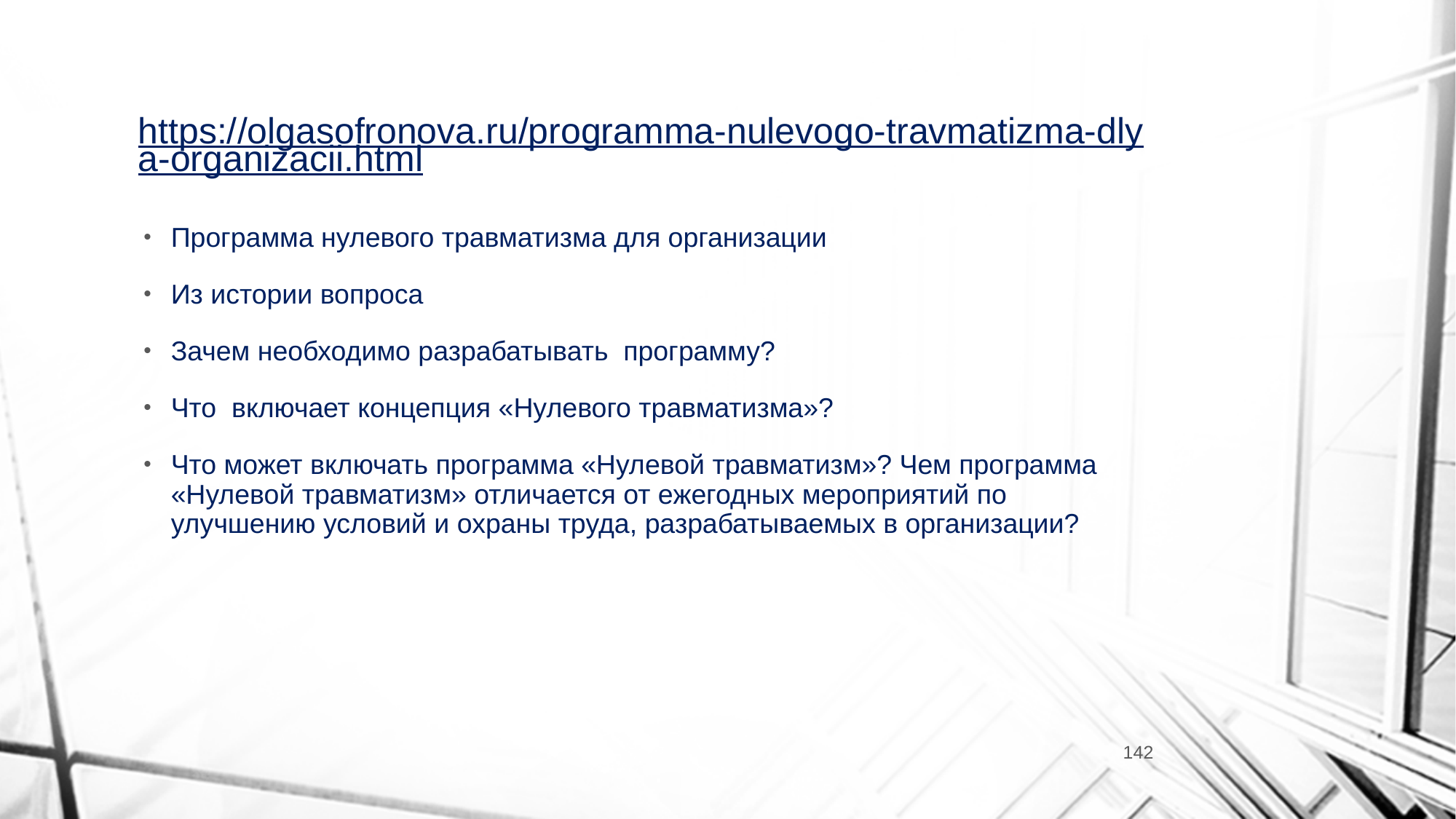

# https://olgasofronova.ru/programma-nulevogo-travmatizma-dlya-organizacii.html
Программа нулевого травматизма для организации
Из истории вопроса
Зачем необходимо разрабатывать  программу?
Что  включает концепция «Нулевого травматизма»?
Что может включать программа «Нулевой травматизм»? Чем программа «Нулевой травматизм» отличается от ежегодных мероприятий по улучшению условий и охраны труда, разрабатываемых в организации?
142